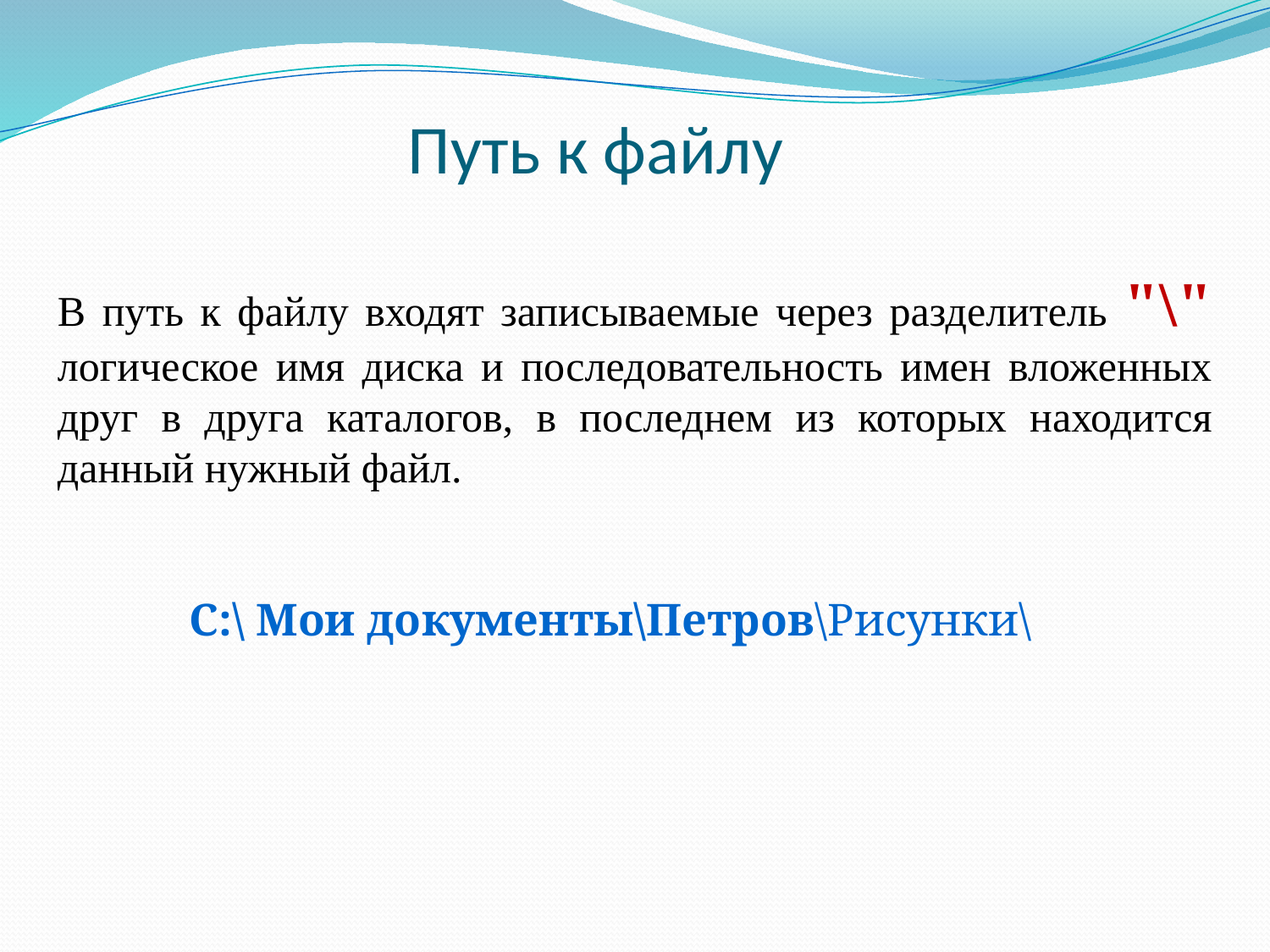

Путь к файлу
В путь к файлу входят записываемые через разделитель "\" логическое имя диска и последовательность имен вложенных друг в друга каталогов, в последнем из которых находится данный нужный файл.

C:\ Мои документы\Петров\Рисунки\